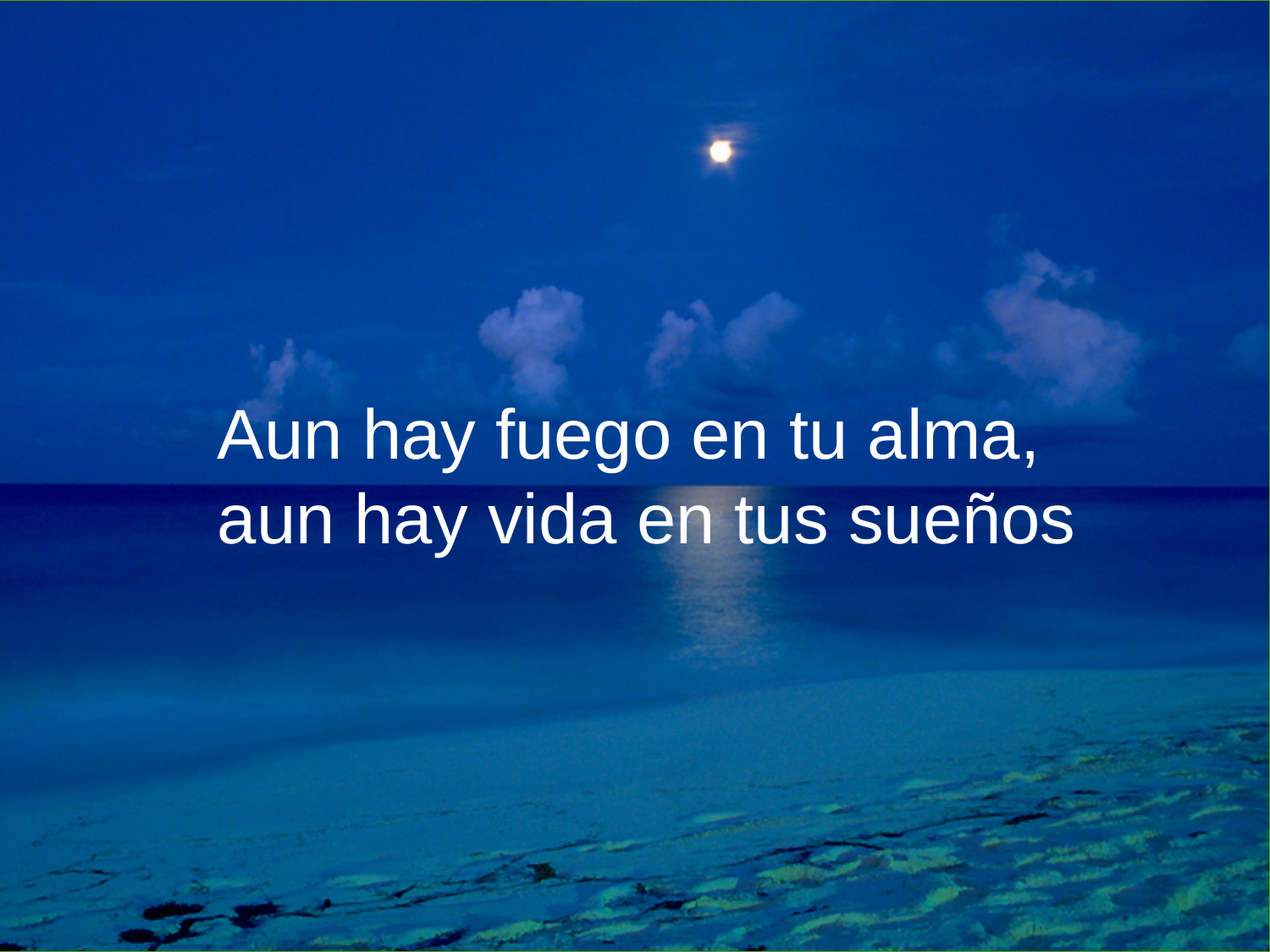

Aun hay fuego en tu alma,
aun hay vida en tus sueños